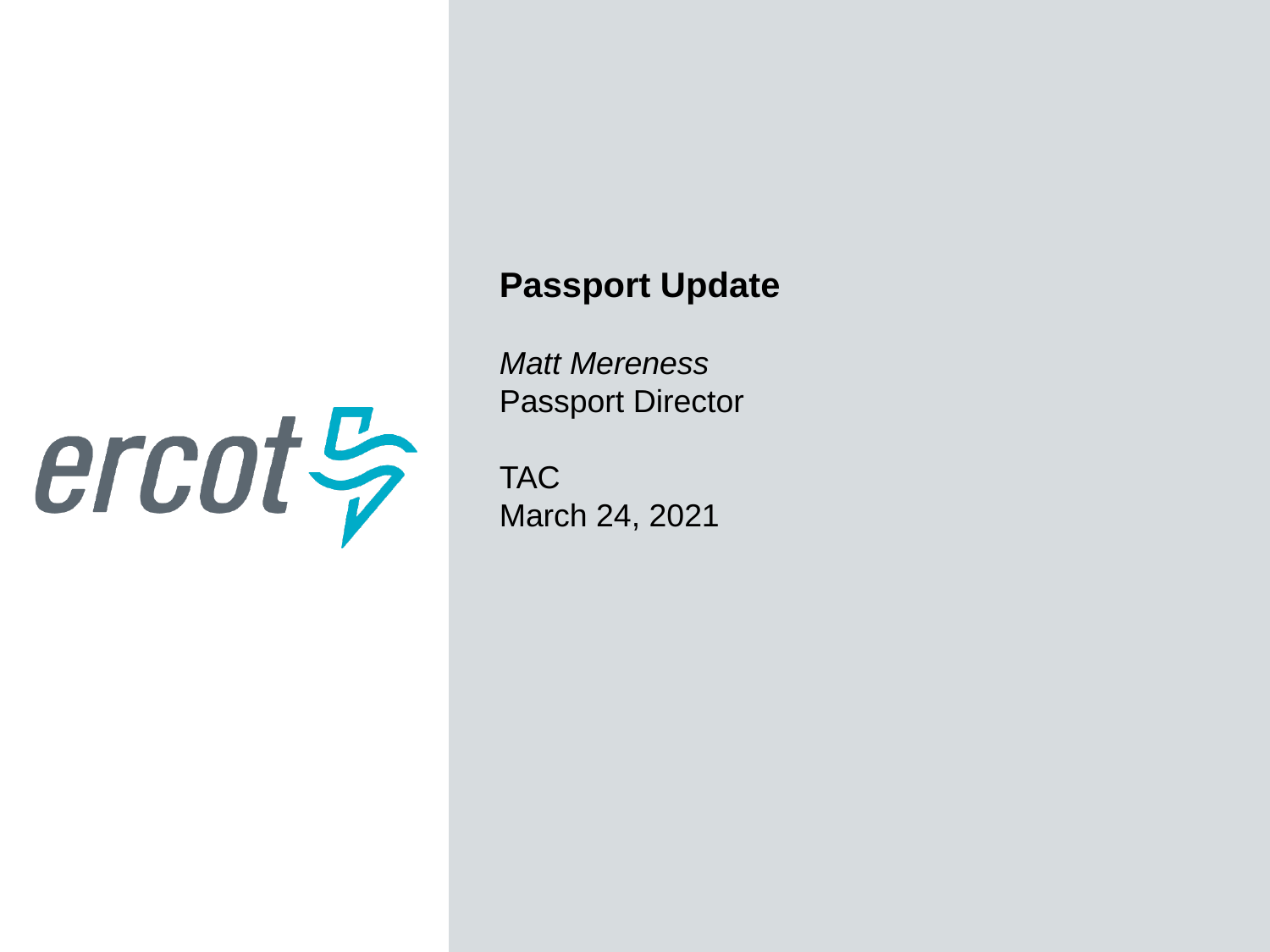

Passport Update

Matt Mereness
Passport Director

TAC
March 24, 2021